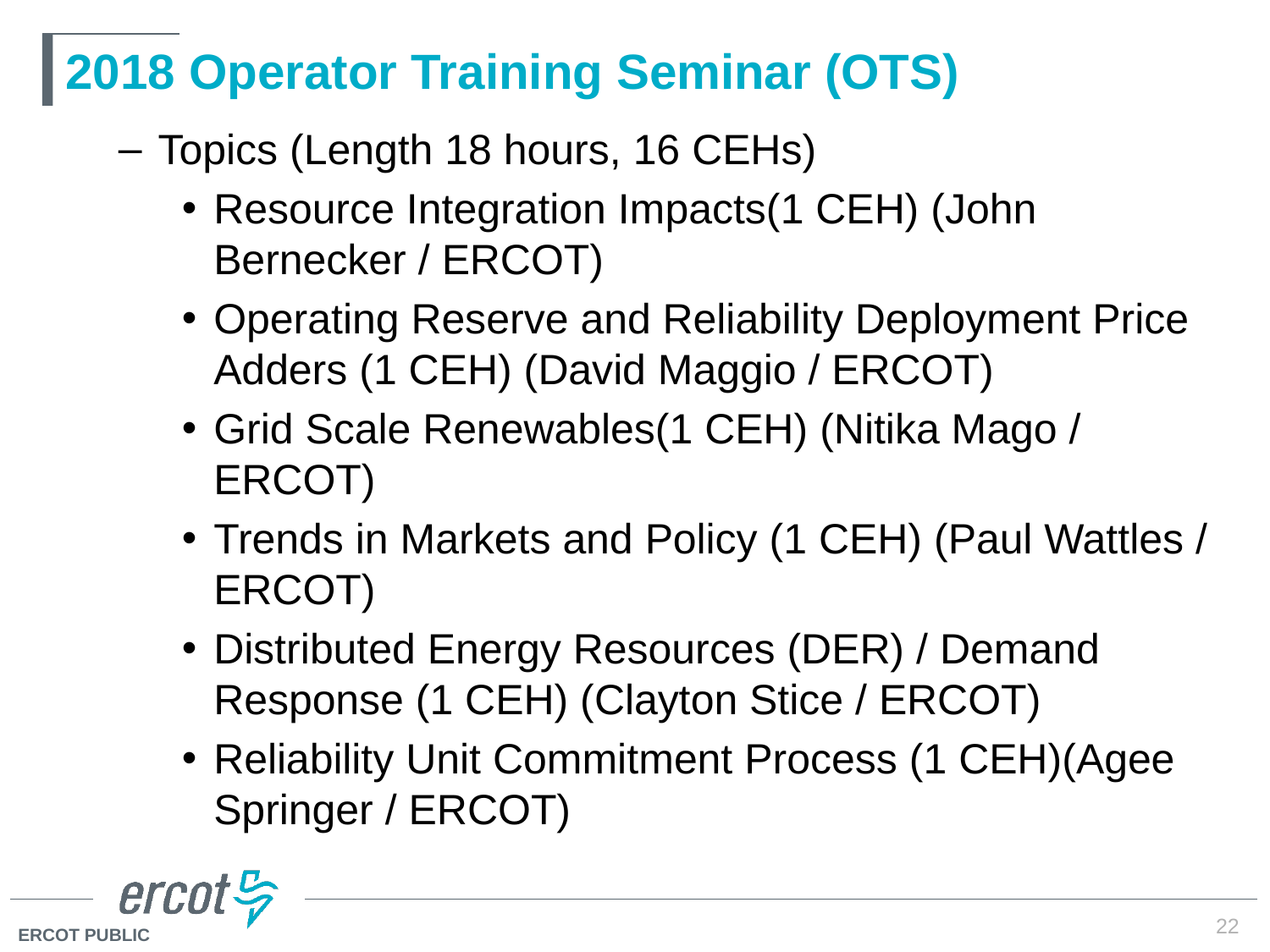

# 2018 Operator Training Seminar (OTS)
Topics (Length 18 hours, 16 CEHs)
Resource Integration Impacts(1 CEH) (John Bernecker / ERCOT)
Operating Reserve and Reliability Deployment Price Adders (1 CEH) (David Maggio / ERCOT)
Grid Scale Renewables(1 CEH) (Nitika Mago / ERCOT)
Trends in Markets and Policy (1 CEH) (Paul Wattles / ERCOT)
Distributed Energy Resources (DER) / Demand Response (1 CEH) (Clayton Stice / ERCOT)
Reliability Unit Commitment Process (1 CEH)(Agee Springer / ERCOT)
22